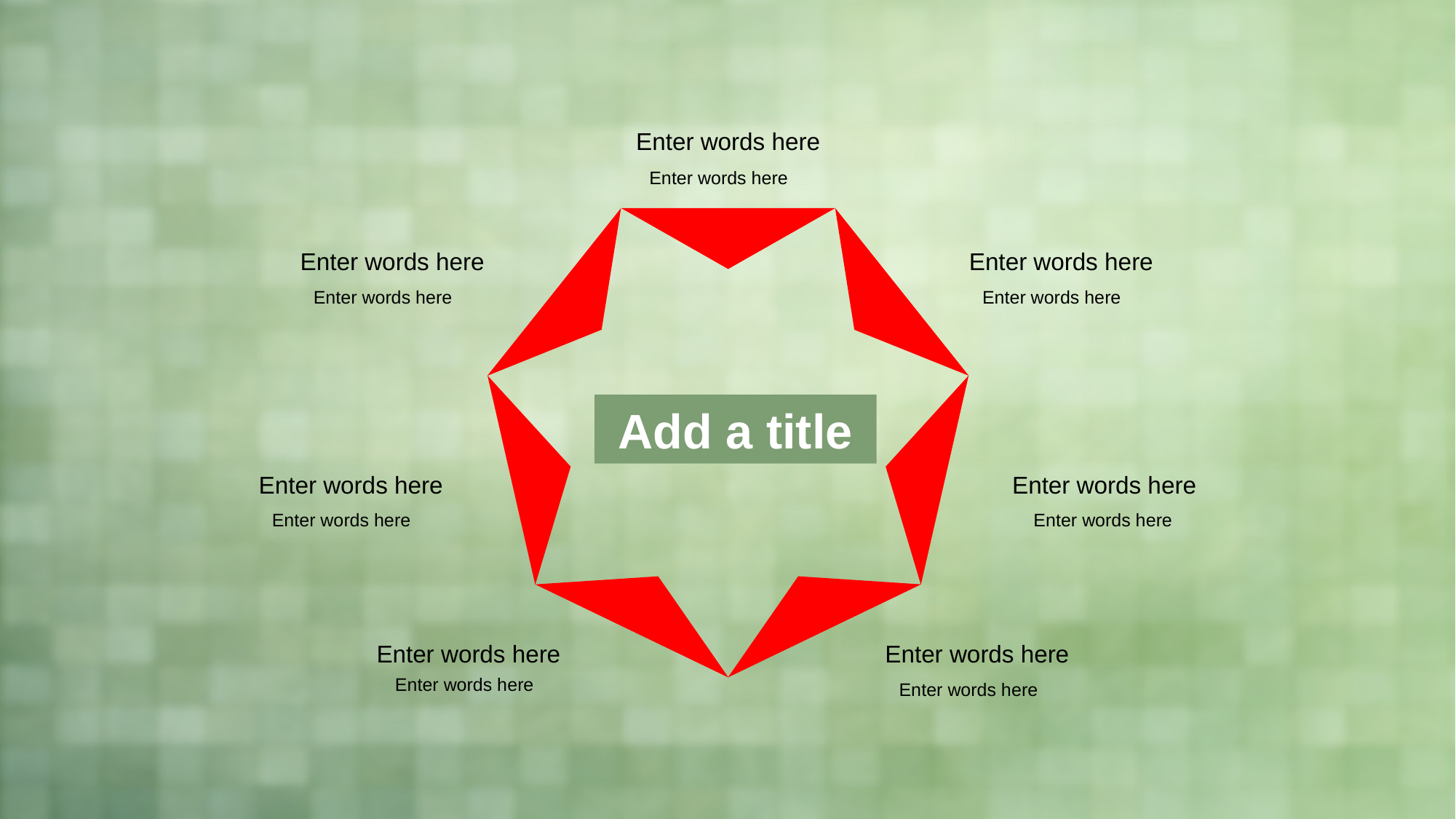

Enter words here
Enter words here

Enter words here
Enter words here

Enter words here
Enter words here

Add a title

Enter words here
Enter words here
Enter words here
Enter words here

Enter words here
Enter words here
Enter words here
Enter words here